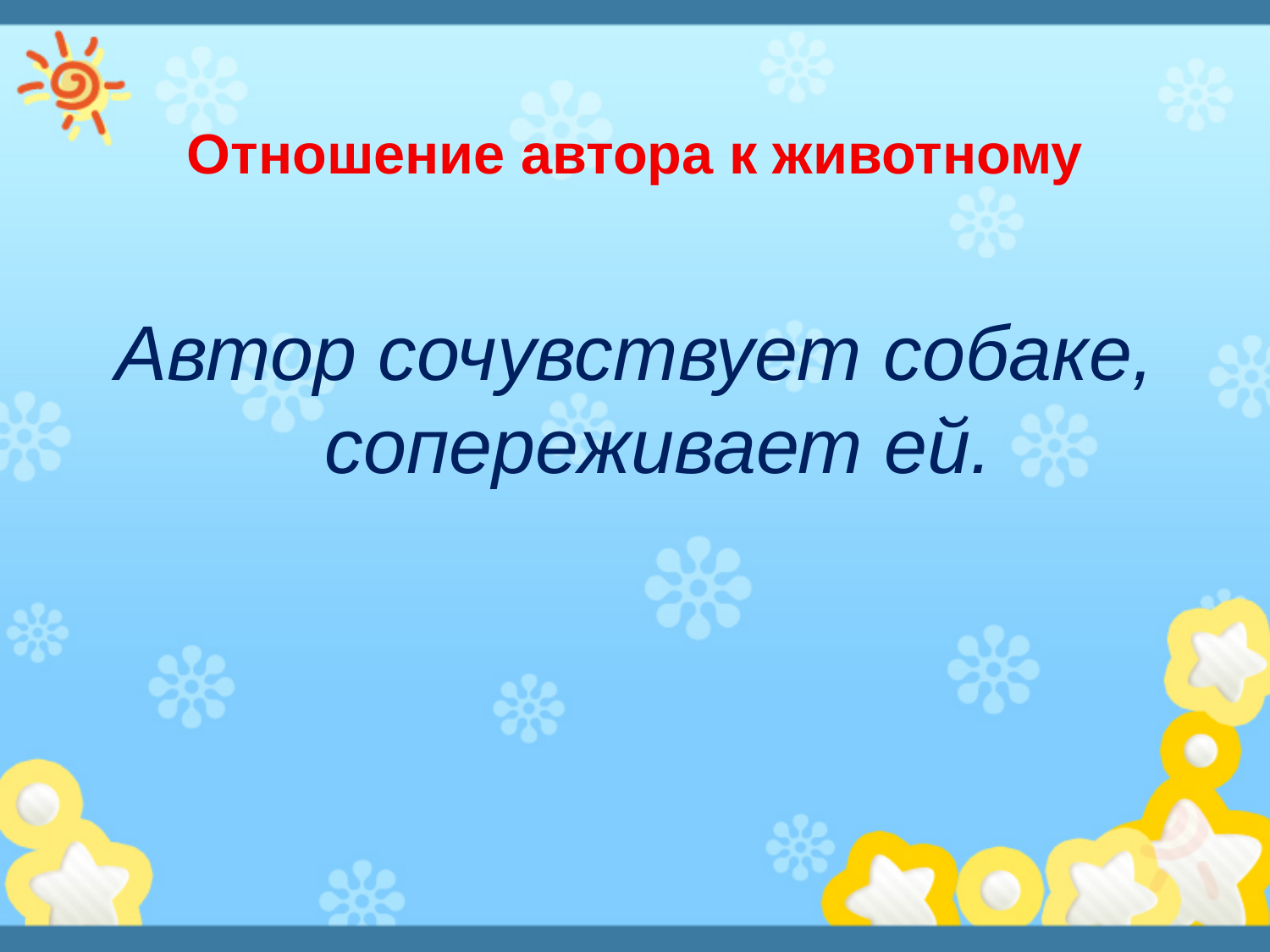

# Отношение автора к животному
Автор сочувствует собаке, сопереживает ей.